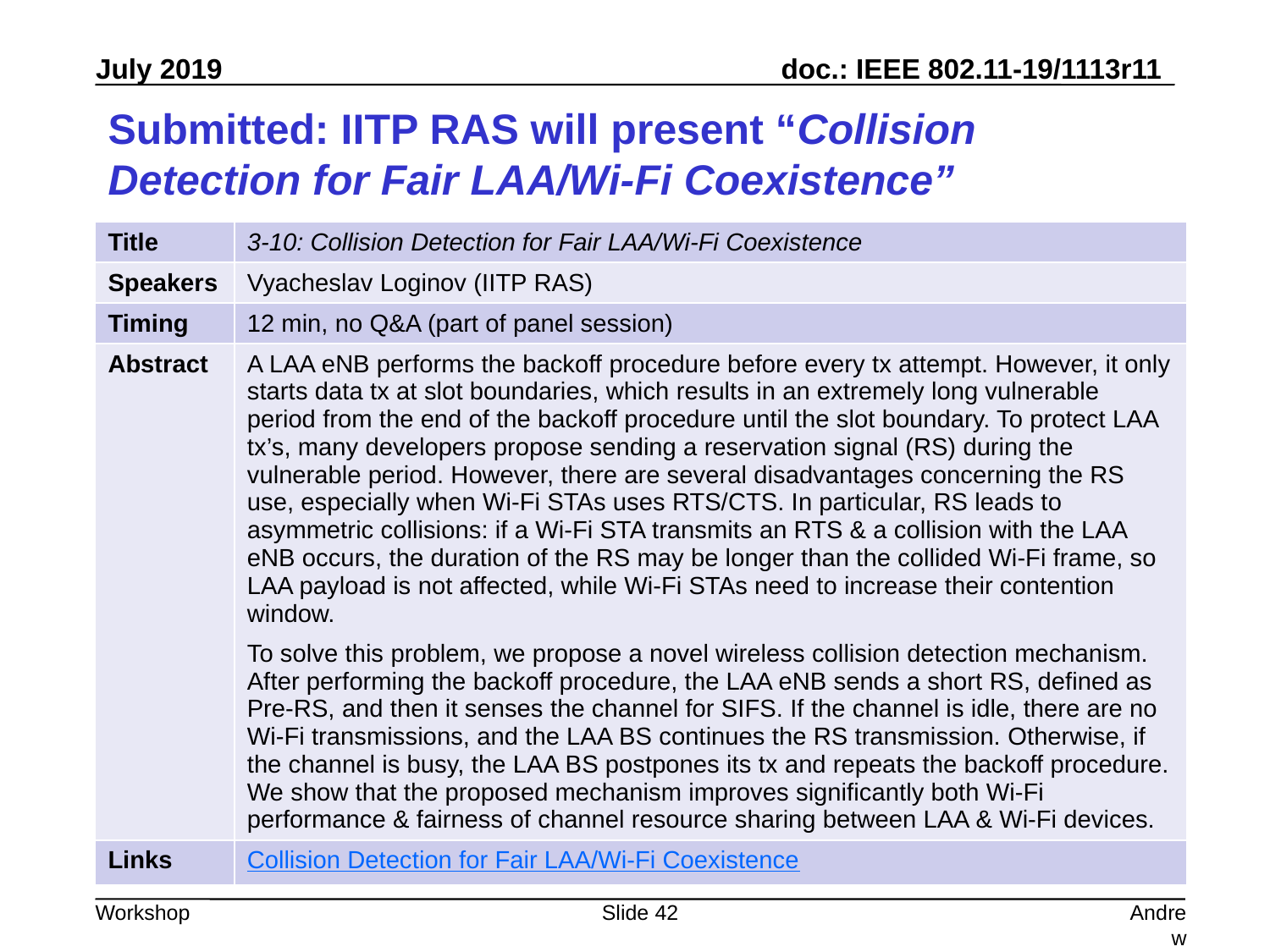

# Submitted: IITP RAS will present “Collision Detection for Fair LAA/Wi-Fi Coexistence”
| Title | 3-10: Collision Detection for Fair LAA/Wi-Fi Coexistence |
| --- | --- |
| Speakers | Vyacheslav Loginov (IITP RAS) |
| Timing | 12 min, no Q&A (part of panel session) |
| Abstract | A LAA eNB performs the backoff procedure before every tx attempt. However, it only starts data tx at slot boundaries, which results in an extremely long vulnerable period from the end of the backoff procedure until the slot boundary. To protect LAA tx’s, many developers propose sending a reservation signal (RS) during the vulnerable period. However, there are several disadvantages concerning the RS use, especially when Wi-Fi STAs uses RTS/CTS. In particular, RS leads to asymmetric collisions: if a Wi-Fi STA transmits an RTS & a collision with the LAA eNB occurs, the duration of the RS may be longer than the collided Wi-Fi frame, so LAA payload is not affected, while Wi-Fi STAs need to increase their contention window. To solve this problem, we propose a novel wireless collision detection mechanism. After performing the backoff procedure, the LAA eNB sends a short RS, defined as Pre-RS, and then it senses the channel for SIFS. If the channel is idle, there are no Wi-Fi transmissions, and the LAA BS continues the RS transmission. Otherwise, if the channel is busy, the LAA BS postpones its tx and repeats the backoff procedure. We show that the proposed mechanism improves significantly both Wi-Fi performance & fairness of channel resource sharing between LAA & Wi-Fi devices. |
| Links | Collision Detection for Fair LAA/Wi-Fi Coexistence |
Slide 42
Andrew Myles, Cisco